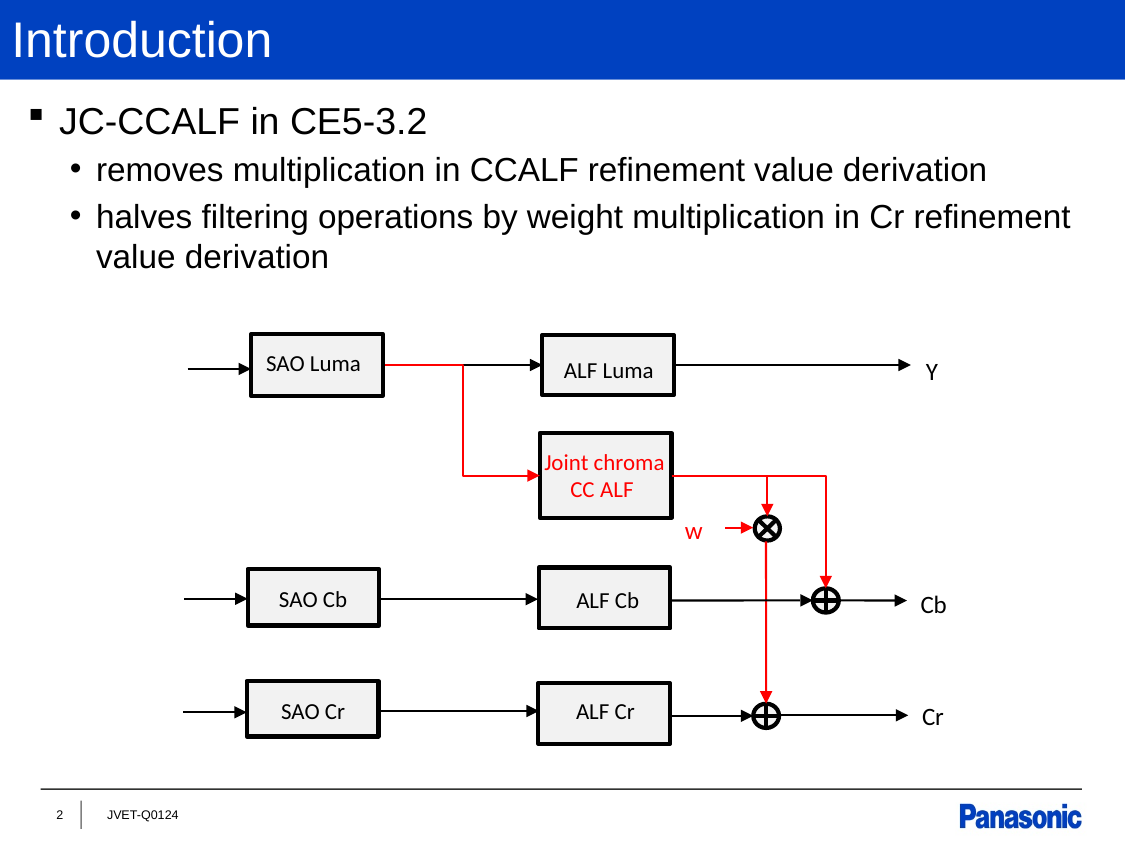

# Introduction
JC-CCALF in CE5-3.2
removes multiplication in CCALF refinement value derivation
halves filtering operations by weight multiplication in Cr refinement value derivation

SAO Luma
ALF Luma
Y

Joint chroma
CC ALF
w

SAO Cb
ALF Cb
Cb

SAO Cr
Cr

ALF Cr